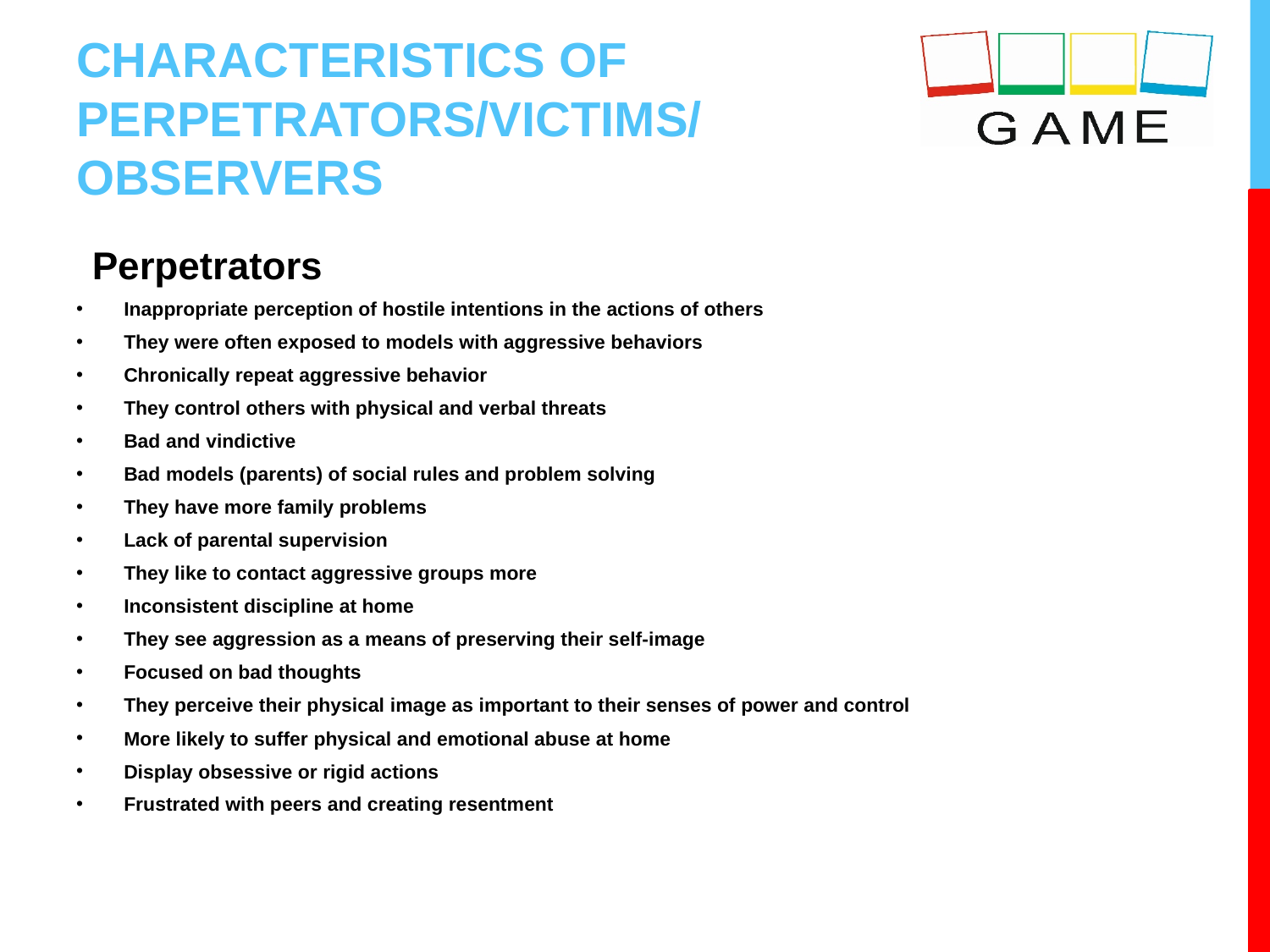

# CHARACTERISTICS OF PERPETRATORS/VICTIMS/ OBSERVERS
Perpetrators
Inappropriate perception of hostile intentions in the actions of others
They were often exposed to models with aggressive behaviors
Chronically repeat aggressive behavior
They control others with physical and verbal threats
Bad and vindictive
Bad models (parents) of social rules and problem solving
They have more family problems
Lack of parental supervision
They like to contact aggressive groups more
Inconsistent discipline at home
They see aggression as a means of preserving their self-image
Focused on bad thoughts
They perceive their physical image as important to their senses of power and control
More likely to suffer physical and emotional abuse at home
Display obsessive or rigid actions
Frustrated with peers and creating resentment